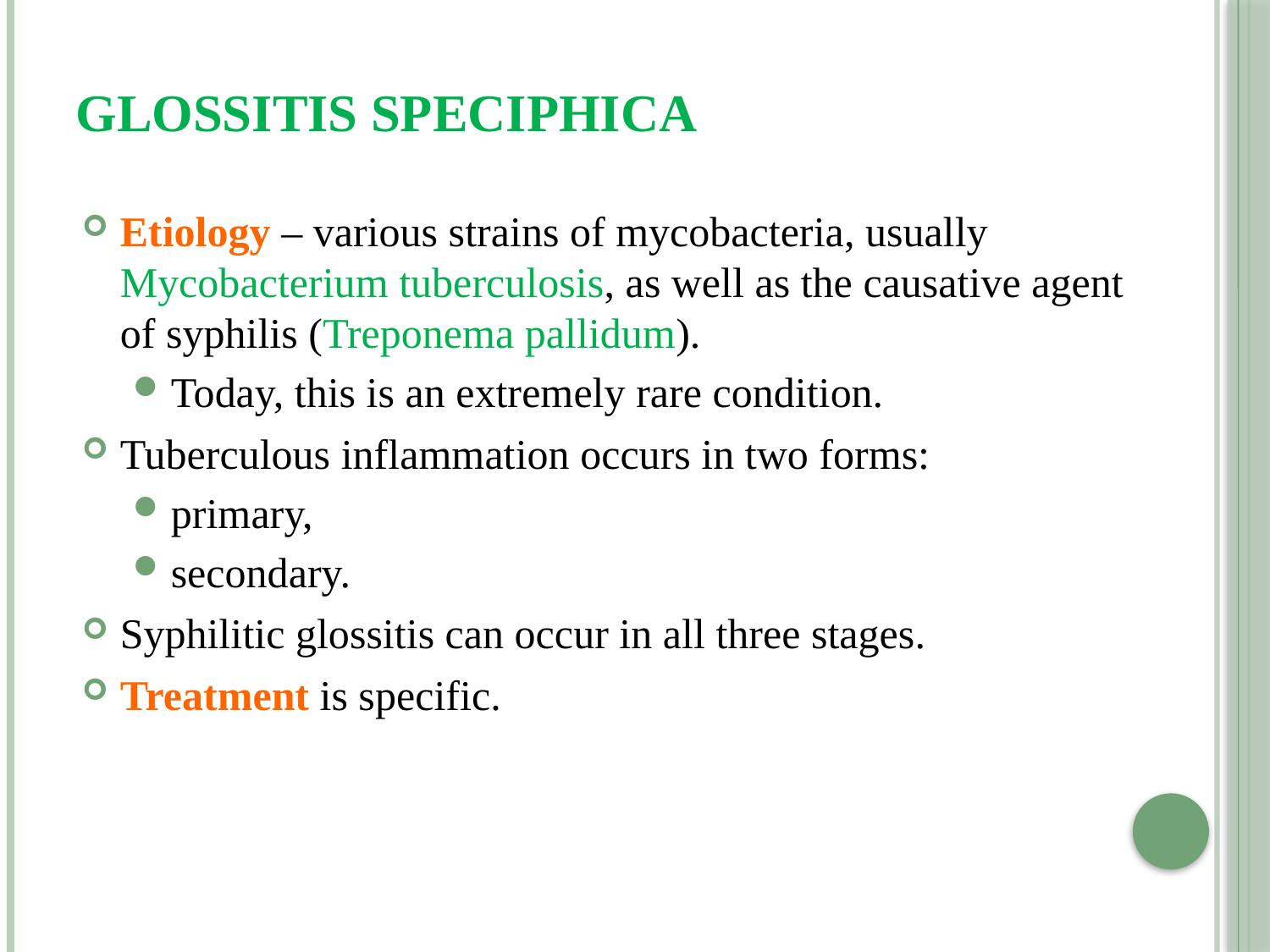

# Glossitis speciphica
Etiology – various strains of mycobacteria, usually Mycobacterium tuberculosis, as well as the causative agent of syphilis (Treponema pallidum).
Today, this is an extremely rare condition.
Tuberculous inflammation occurs in two forms:
primary,
secondary.
Syphilitic glossitis can occur in all three stages.
Treatment is specific.